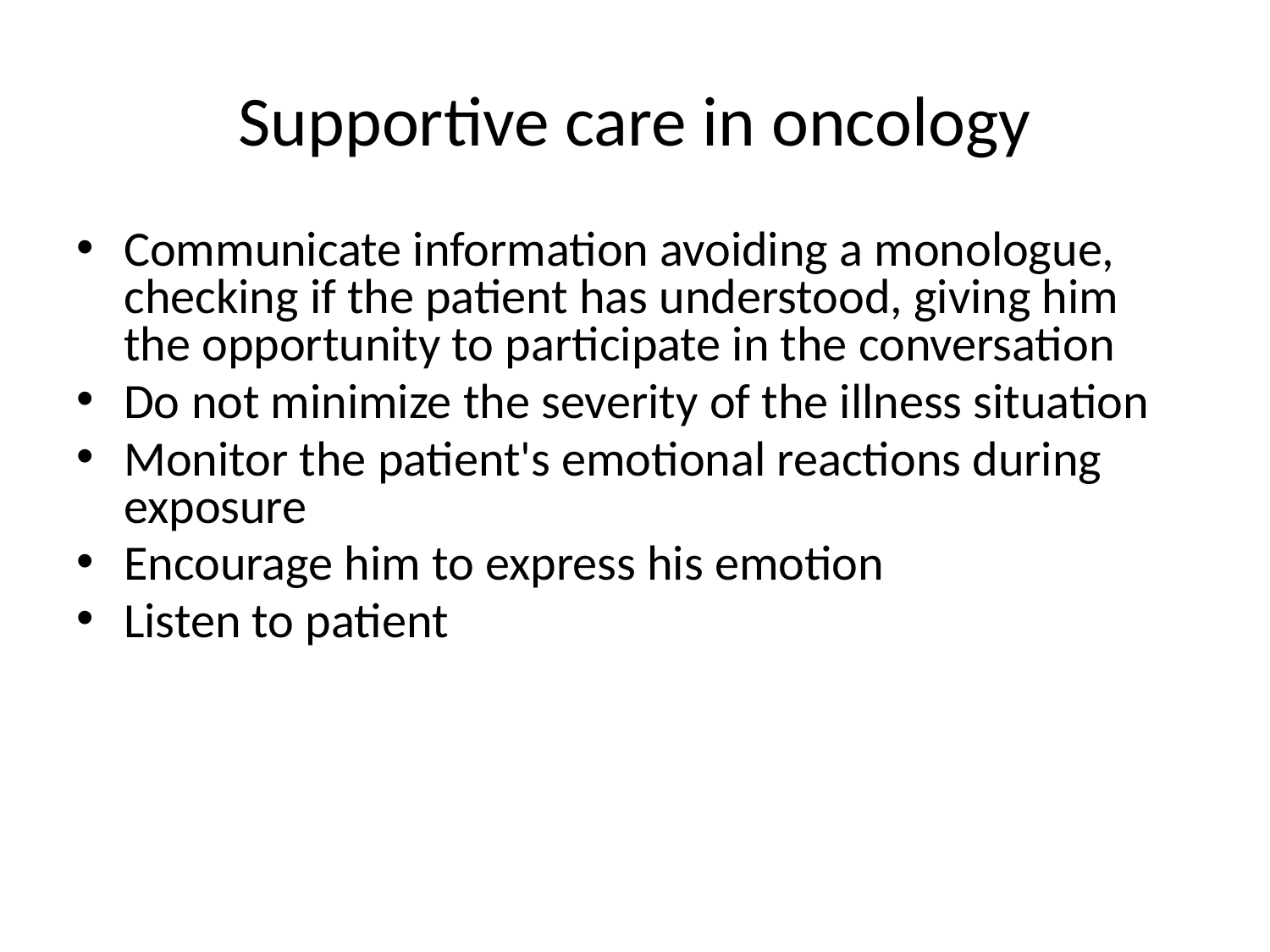

# Supportive care in oncology
Communicate information avoiding a monologue, checking if the patient has understood, giving him the opportunity to participate in the conversation
Do not minimize the severity of the illness situation
Monitor the patient's emotional reactions during exposure
Encourage him to express his emotion
Listen to patient